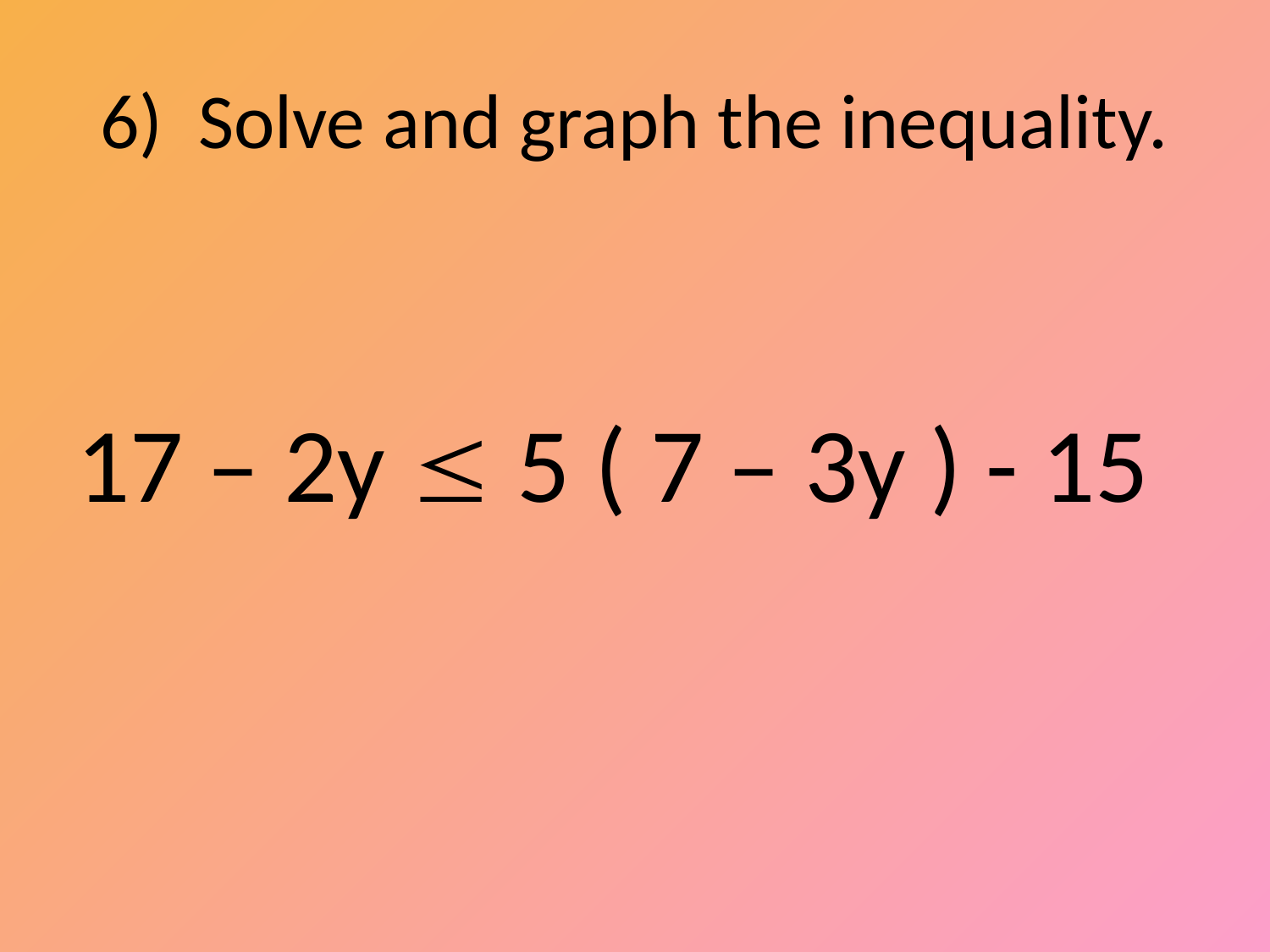

# 6)  Solve and graph the inequality.

17 – 2y ≤ 5 ( 7 – 3y ) - 15